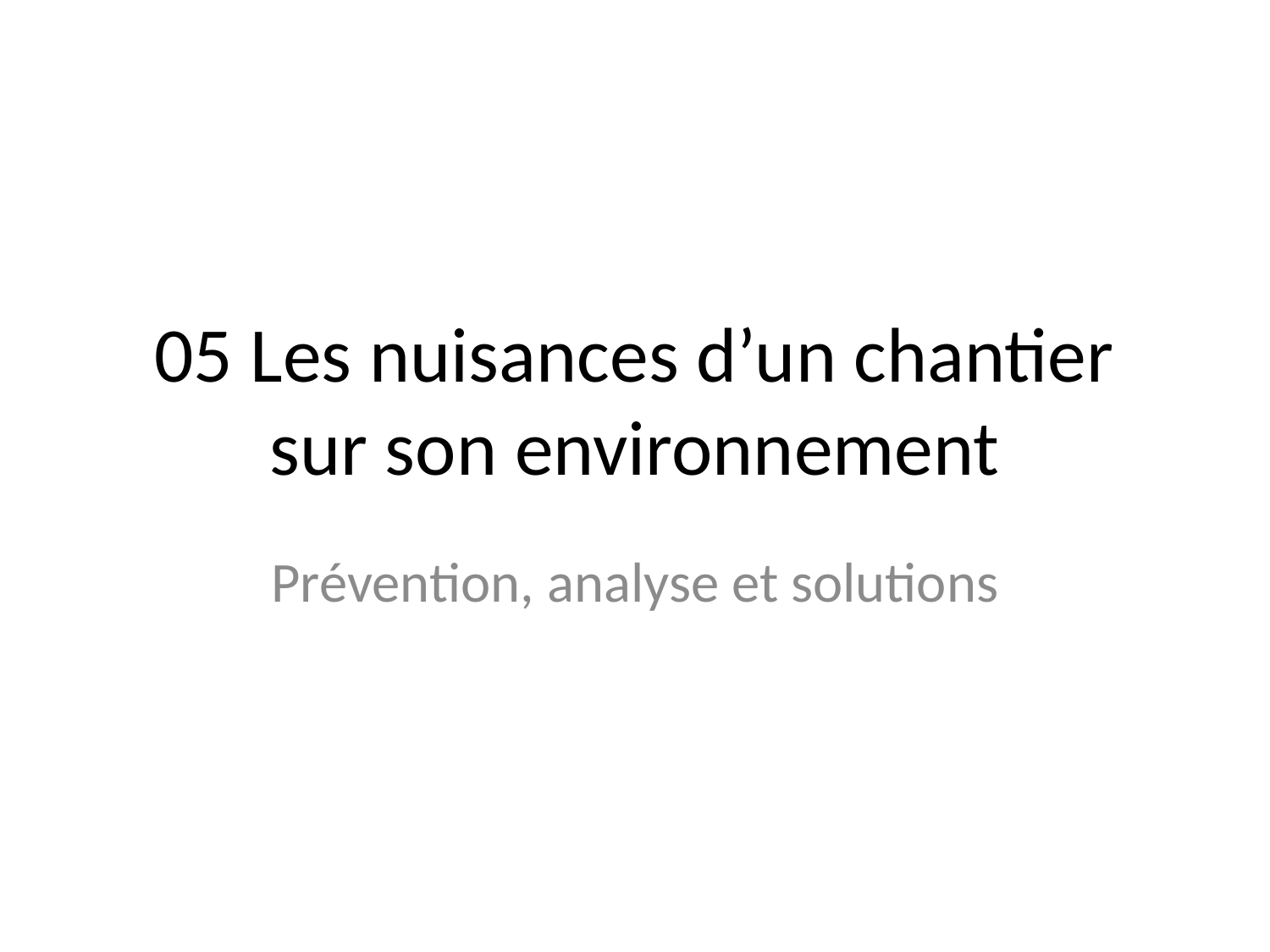

# 05 Les nuisances d’un chantier sur son environnement
Prévention, analyse et solutions